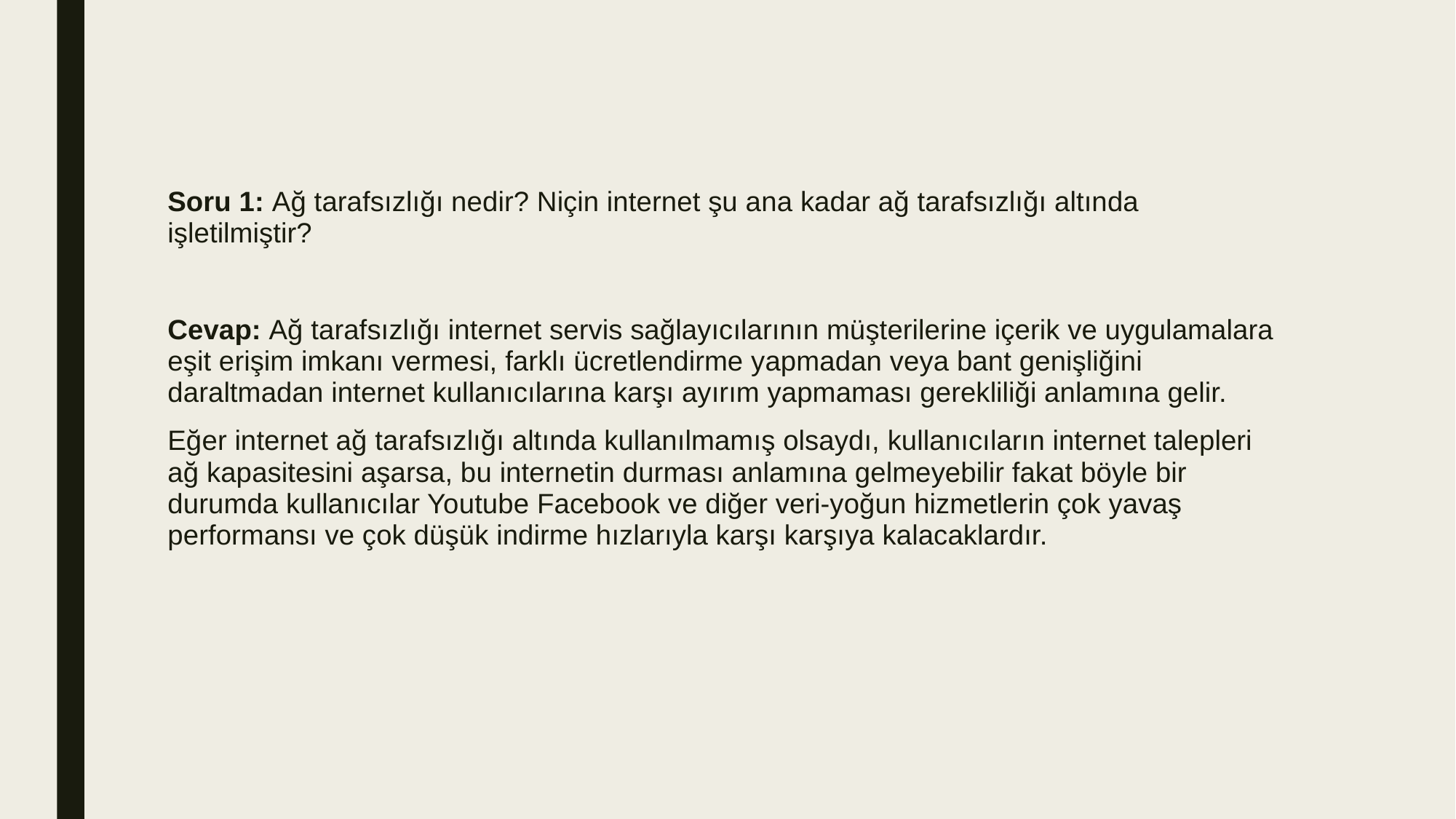

Soru 1: Ağ tarafsızlığı nedir? Niçin internet şu ana kadar ağ tarafsızlığı altında işletilmiştir?

Cevap: Ağ tarafsızlığı internet servis sağlayıcılarının müşterilerine içerik ve uygulamalara eşit erişim imkanı vermesi, farklı ücretlendirme yapmadan veya bant genişliğini daraltmadan internet kullanıcılarına karşı ayırım yapmaması gerekliliği anlamına gelir.
Eğer internet ağ tarafsızlığı altında kullanılmamış olsaydı, kullanıcıların internet talepleri ağ kapasitesini aşarsa, bu internetin durması anlamına gelmeyebilir fakat böyle bir durumda kullanıcılar Youtube Facebook ve diğer veri-yoğun hizmetlerin çok yavaş performansı ve çok düşük indirme hızlarıyla karşı karşıya kalacaklardır.